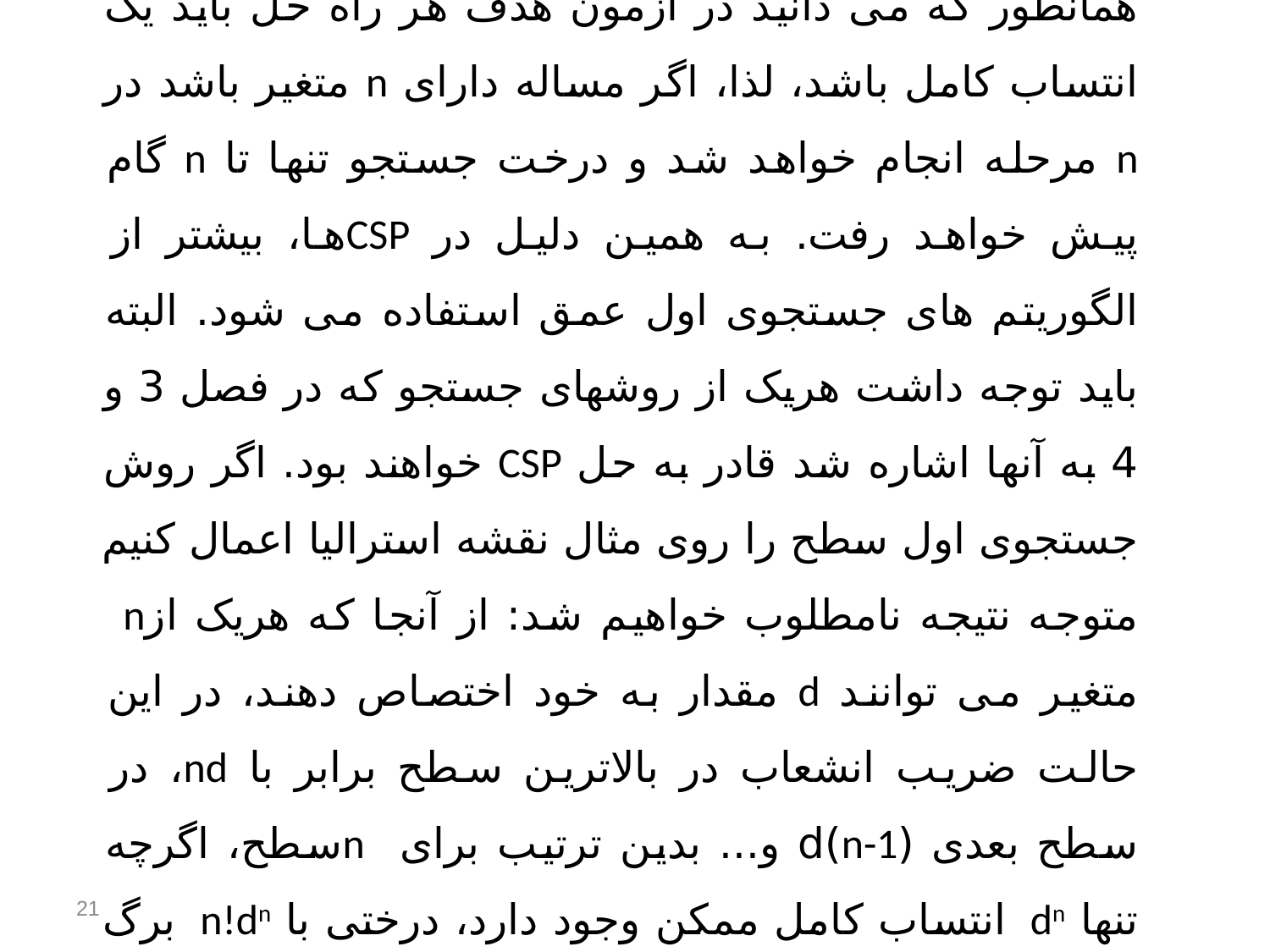

همانطور که می دانید در آزمون هدف هر راه حل باید یک انتساب کامل باشد، لذا، اگر مساله دارای n متغیر باشد در n مرحله انجام خواهد شد و درخت جستجو تنها تا n گام پیش خواهد رفت. به همین دلیل در CSPها، بیشتر از الگوریتم های جستجوی اول عمق استفاده می شود. البته باید توجه داشت هریک از روشهای جستجو که در فصل 3 و 4 به آنها اشاره شد قادر به حل CSP خواهند بود. اگر روش جستجوی اول سطح را روی مثال نقشه استرالیا اعمال کنیم متوجه نتیجه نامطلوب خواهیم شد: از آنجا که هریک ازn  متغیر می توانند d مقدار به خود اختصاص دهند، در این حالت ضریب انشعاب در بالاترین سطح برابر با nd، در سطح بعدی (n-1)d و... بدین ترتیب برای  nسطح، اگرچه تنها dn  انتساب کامل ممکن وجود دارد، درختی با n!dn  برگ ایجاد شده است.
21